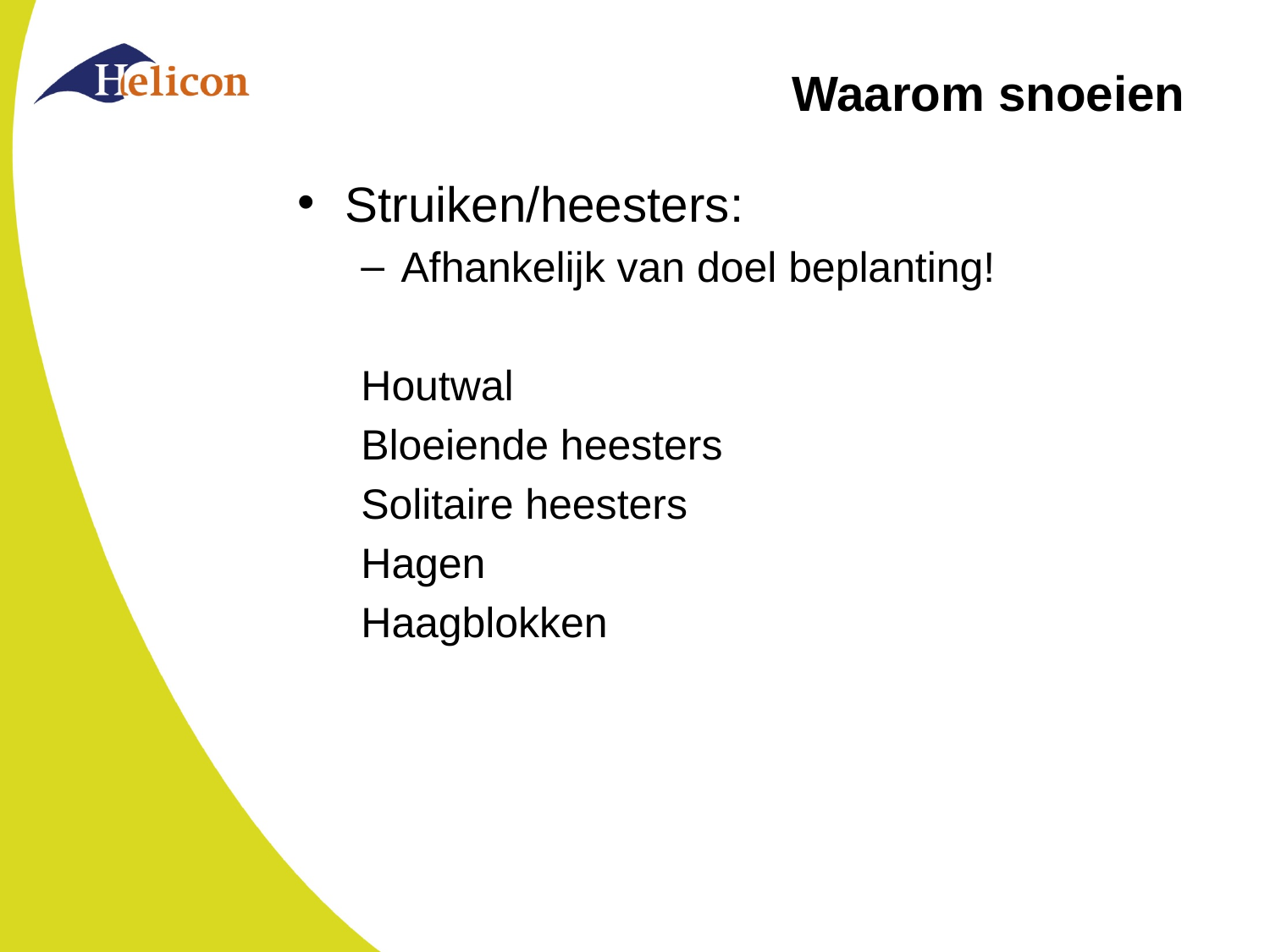

# Waarom snoeien
Struiken/heesters:
Afhankelijk van doel beplanting!

Houtwal
Bloeiende heesters
Solitaire heesters
Hagen
Haagblokken